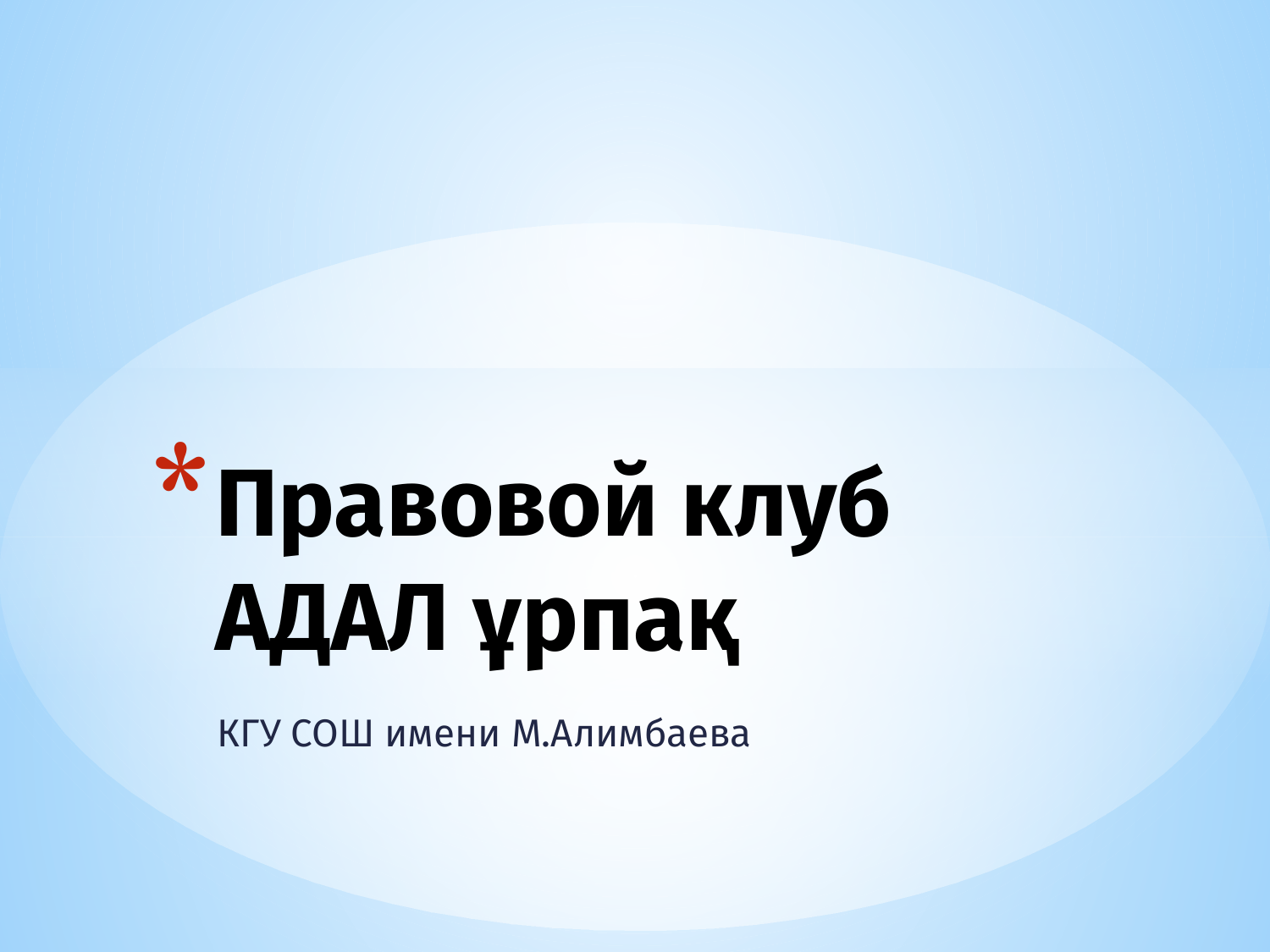

# Правовой клуб АДАЛ ұрпақ
КГУ СОШ имени М.Алимбаева